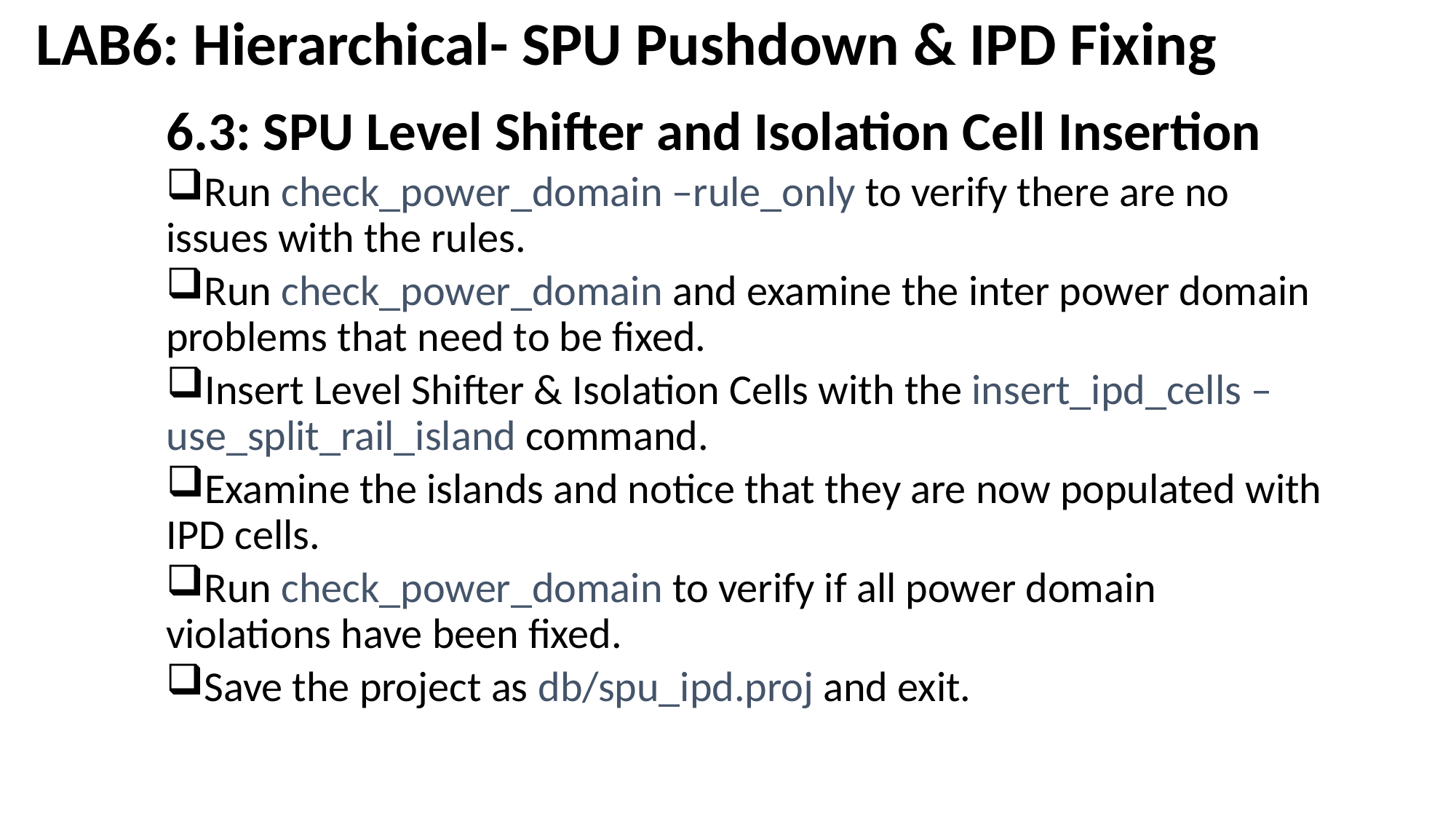

# LAB6: Hierarchical- SPU Pushdown & IPD Fixing
6.3: SPU Level Shifter and Isolation Cell Insertion
Run check_power_domain –rule_only to verify there are no issues with the rules.
Run check_power_domain and examine the inter power domain problems that need to be fixed.
Insert Level Shifter & Isolation Cells with the insert_ipd_cells –use_split_rail_island command.
Examine the islands and notice that they are now populated with IPD cells.
Run check_power_domain to verify if all power domain violations have been fixed.
Save the project as db/spu_ipd.proj and exit.